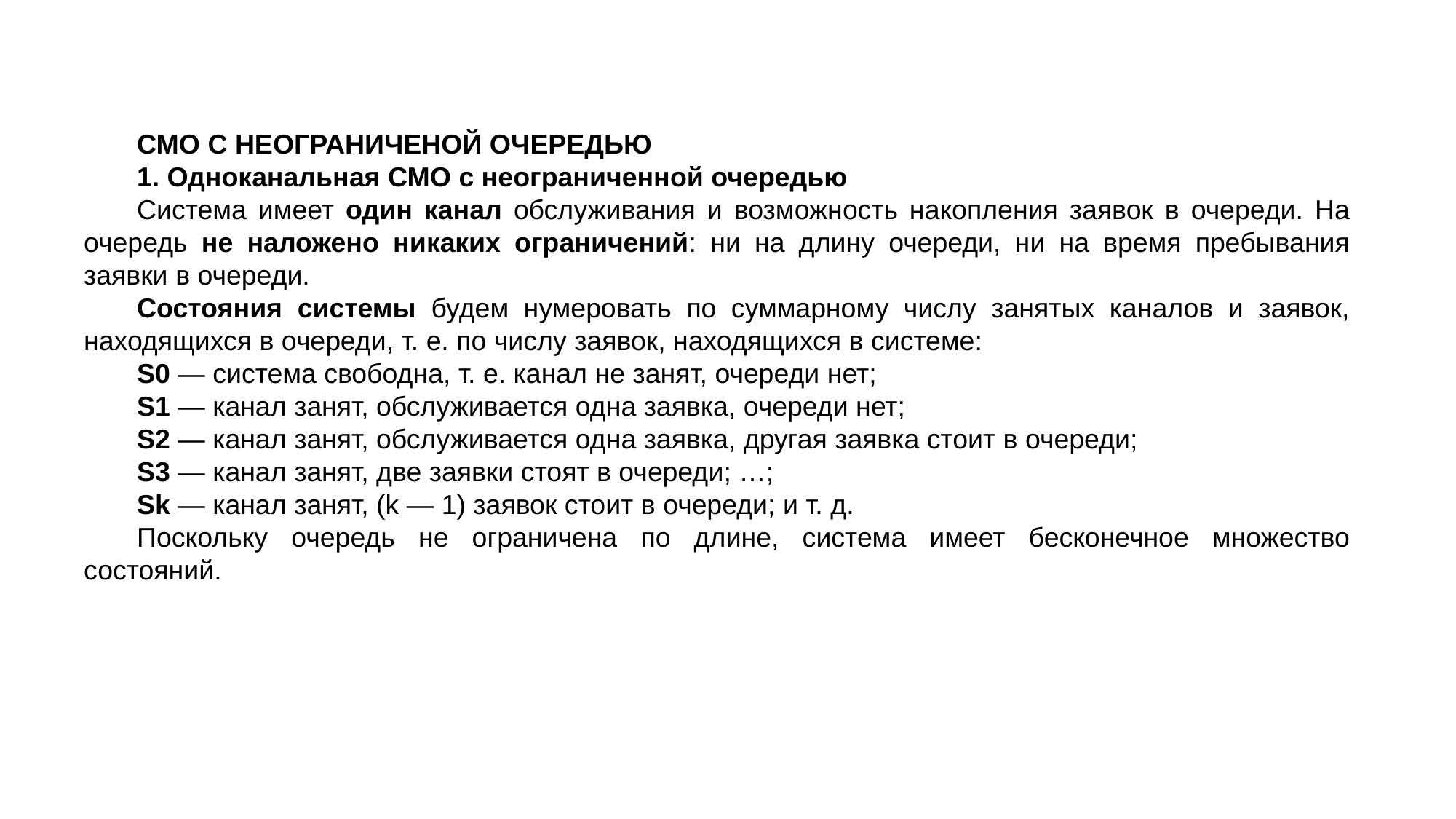

СМО С НЕОГРАНИЧЕНОЙ ОЧЕРЕДЬЮ
1. Одноканальная СМО с неограниченной очередью
Система имеет один канал обслуживания и возможность накопления заявок в очереди. На очередь не наложено никаких ограничений: ни на длину очереди, ни на время пребывания заявки в очереди.
Состояния системы будем нумеровать по суммарному числу занятых каналов и заявок, находящихся в очереди, т. е. по числу заявок, находящихся в системе:
S0 — система свободна, т. е. канал не занят, очереди нет;
S1 — канал занят, обслуживается одна заявка, очереди нет;
S2 — канал занят, обслуживается одна заявка, другая заявка стоит в очереди;
S3 — канал занят, две заявки стоят в очереди; …;
Sk — канал занят, (k — 1) заявок стоит в очереди; и т. д.
Поскольку очередь не ограничена по длине, система имеет бесконечное множество состояний.